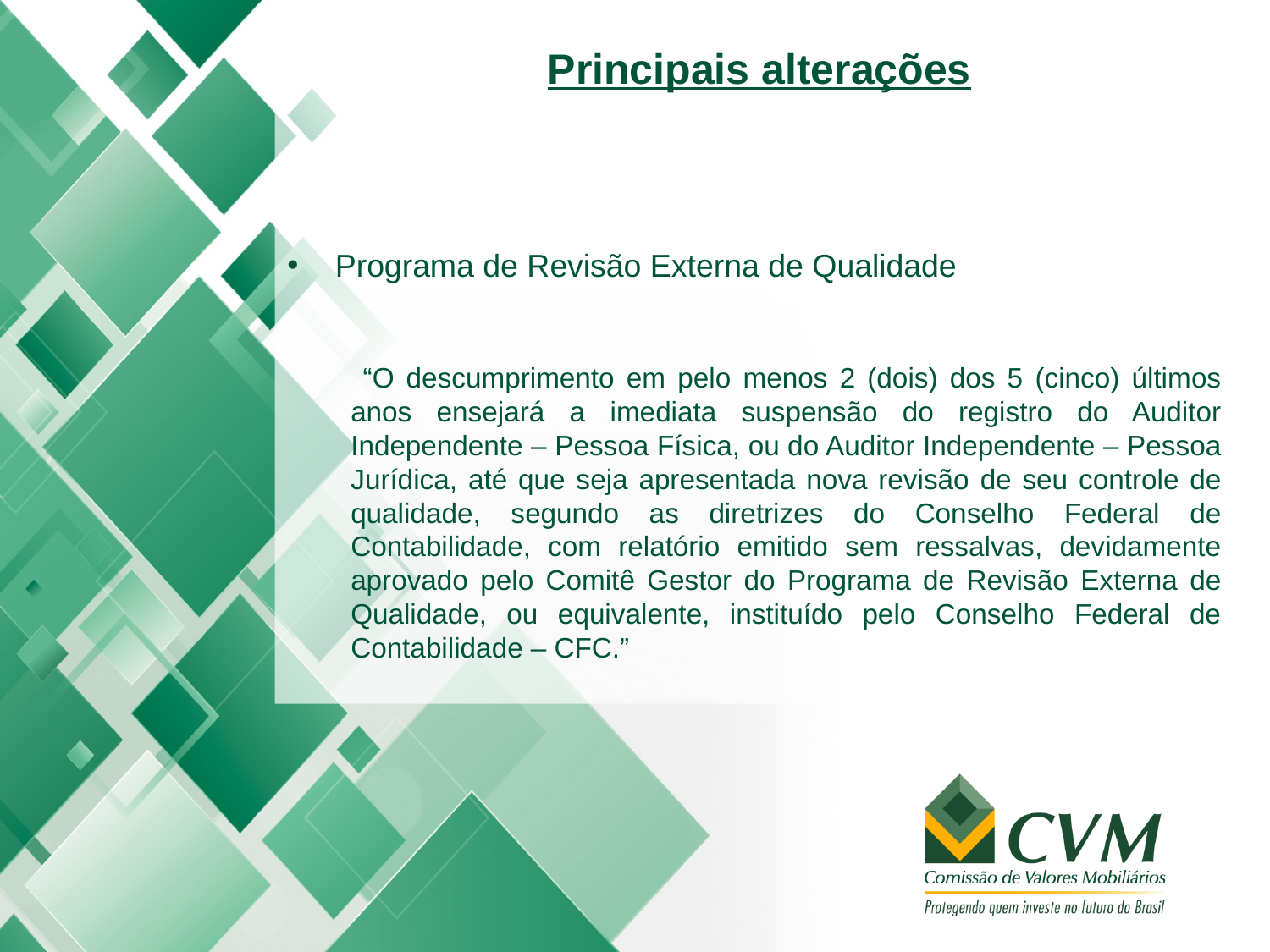

Principais alterações

  Programa de Revisão Externa de Qualidade

 “O descumprimento em pelo menos 2 (dois) dos 5 (cinco) últimos anos ensejará a imediata suspensão do registro do Auditor Independente – Pessoa Física, ou do Auditor Independente – Pessoa Jurídica, até que seja apresentada nova revisão de seu controle de qualidade, segundo as diretrizes do Conselho Federal de Contabilidade, com relatório emitido sem ressalvas, devidamente aprovado pelo Comitê Gestor do Programa de Revisão Externa de Qualidade, ou equivalente, instituído pelo Conselho Federal de Contabilidade – CFC.”